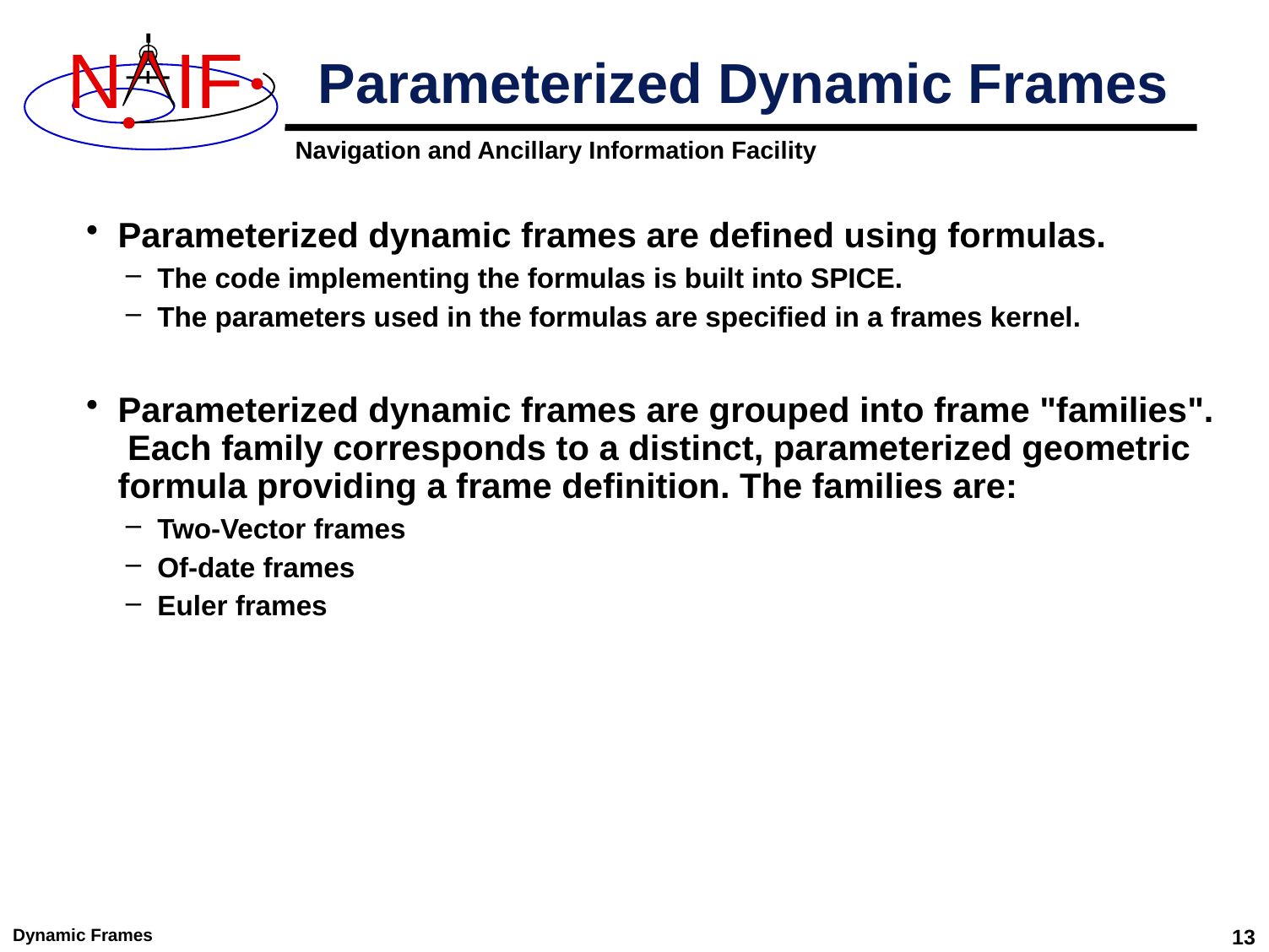

# Parameterized Dynamic Frames
Parameterized dynamic frames are defined using formulas.
The code implementing the formulas is built into SPICE.
The parameters used in the formulas are specified in a frames kernel.

Parameterized dynamic frames are grouped into frame "families".  Each family corresponds to a distinct, parameterized geometric formula providing a frame definition. The families are:
Two-Vector frames
Of-date frames
Euler frames
Dynamic Frames
13